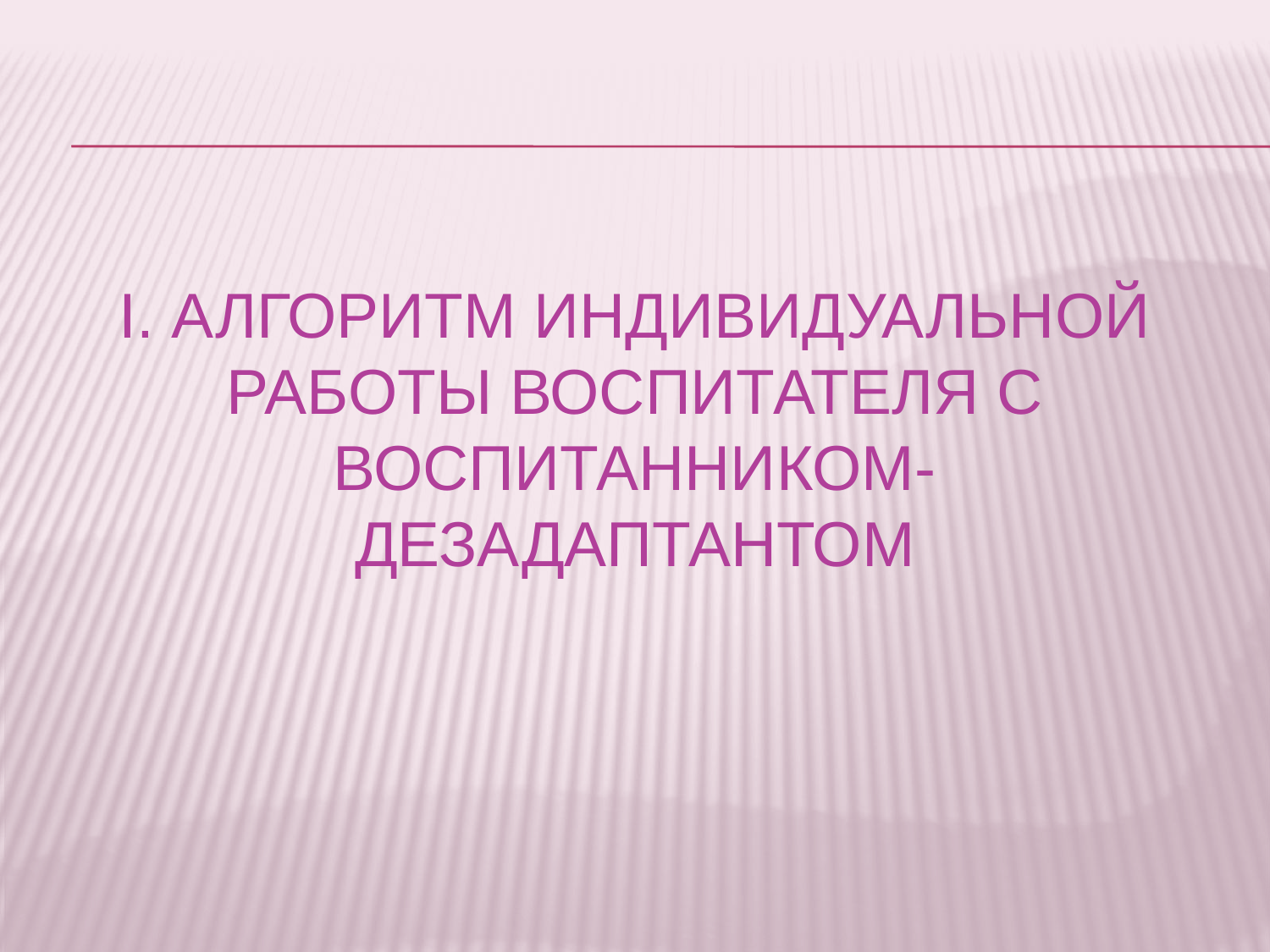

# I. Алгоритм индивидуальной работы воспитателя с воспитанником-дезадаптантом